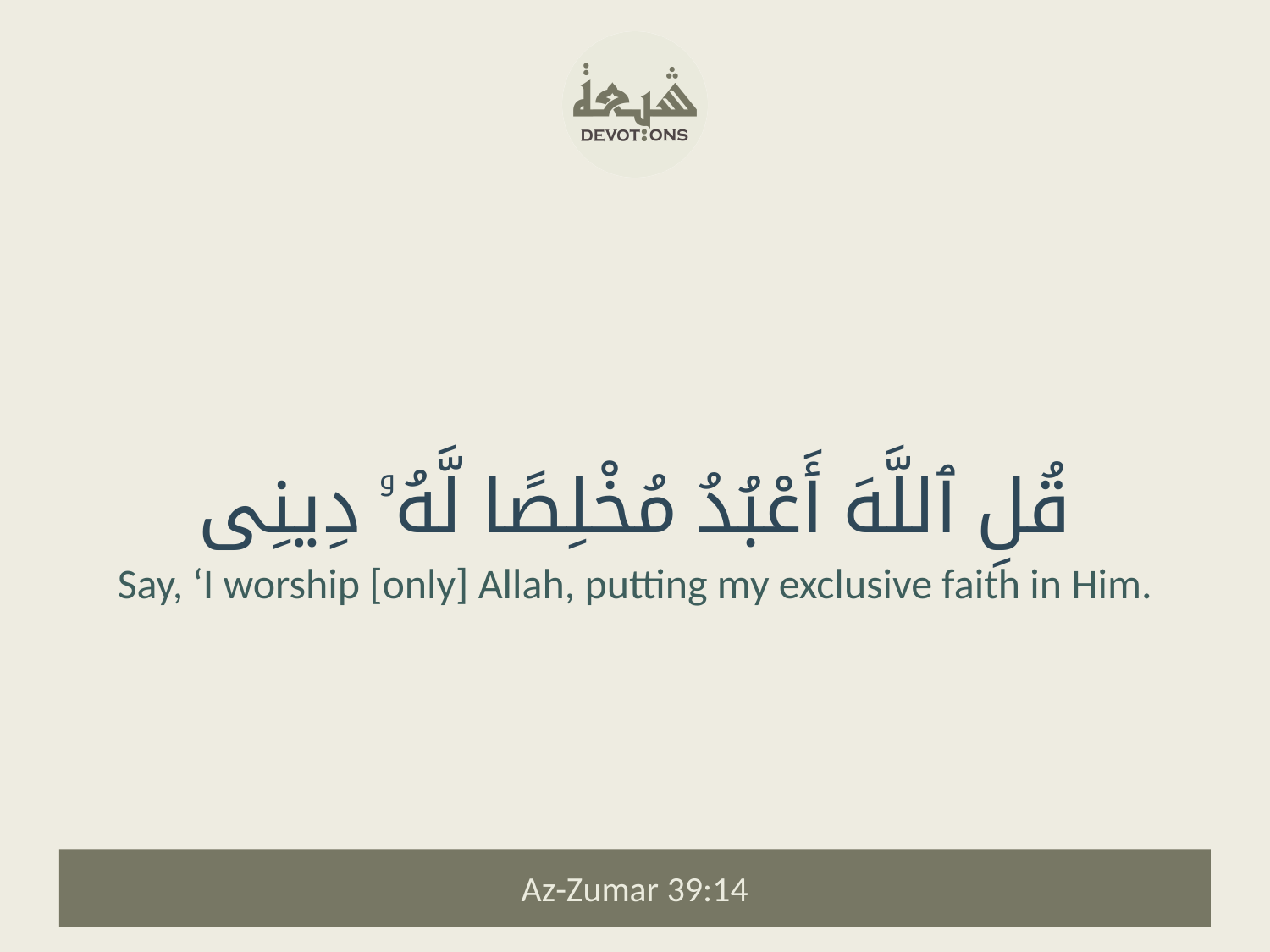

قُلِ ٱللَّهَ أَعْبُدُ مُخْلِصًا لَّهُۥ دِينِى
Say, ‘I worship [only] Allah, putting my exclusive faith in Him.
Az-Zumar 39:14